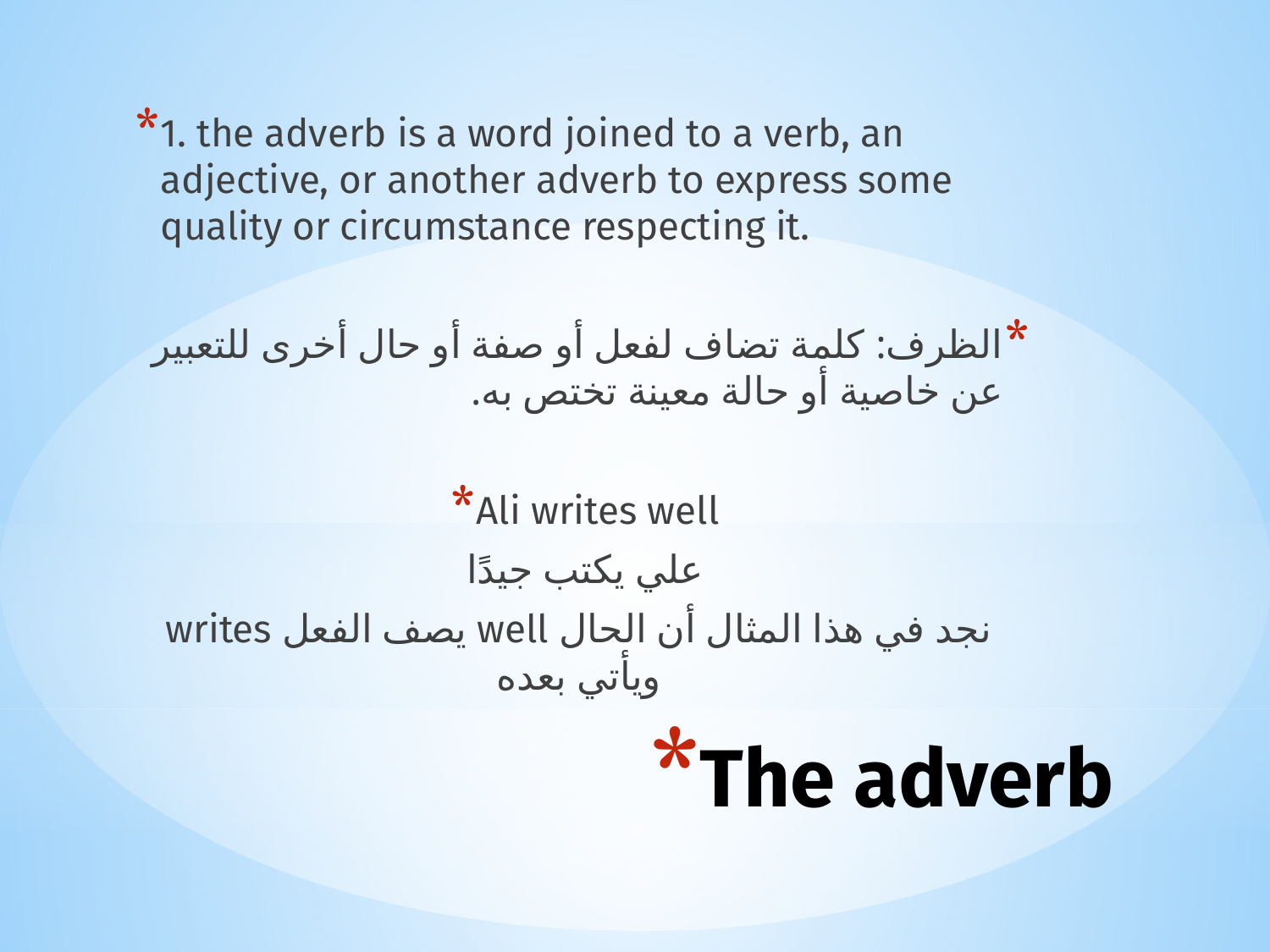

1. the adverb is a word joined to a verb, an adjective, or another adverb to express some quality or circumstance respecting it.

الظرف: كلمة تضاف لفعل أو صفة أو حال أخرى للتعبير عن خاصية أو حالة معينة تختص به.

Ali writes well
علي يكتب جيدًا
نجد في هذا المثال أن الحال well يصف الفعل writes ويأتي بعده

# The adverb